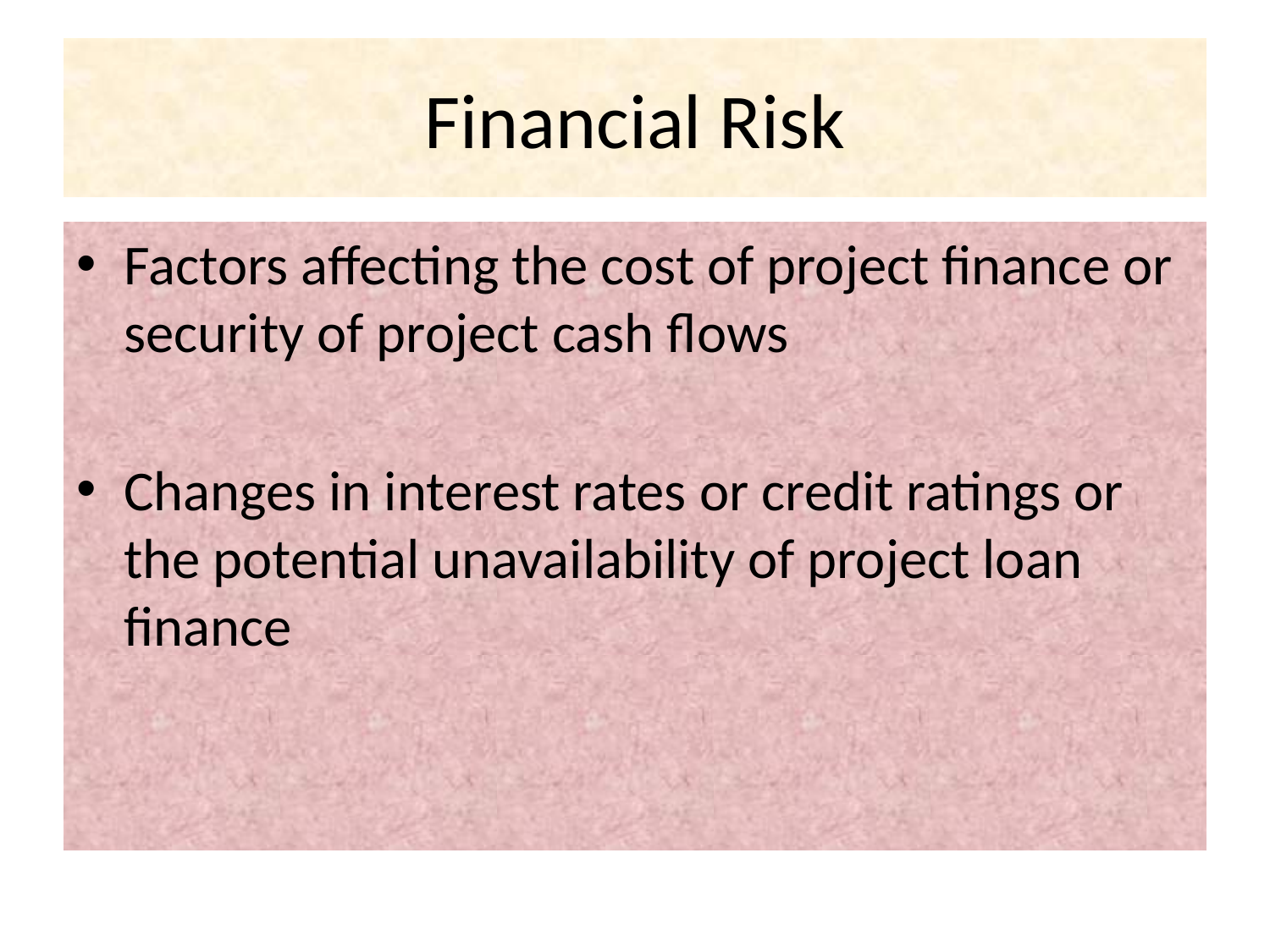

# Financial Risk
Factors affecting the cost of project finance or security of project cash flows

Changes in interest rates or credit ratings or the potential unavailability of project loan finance